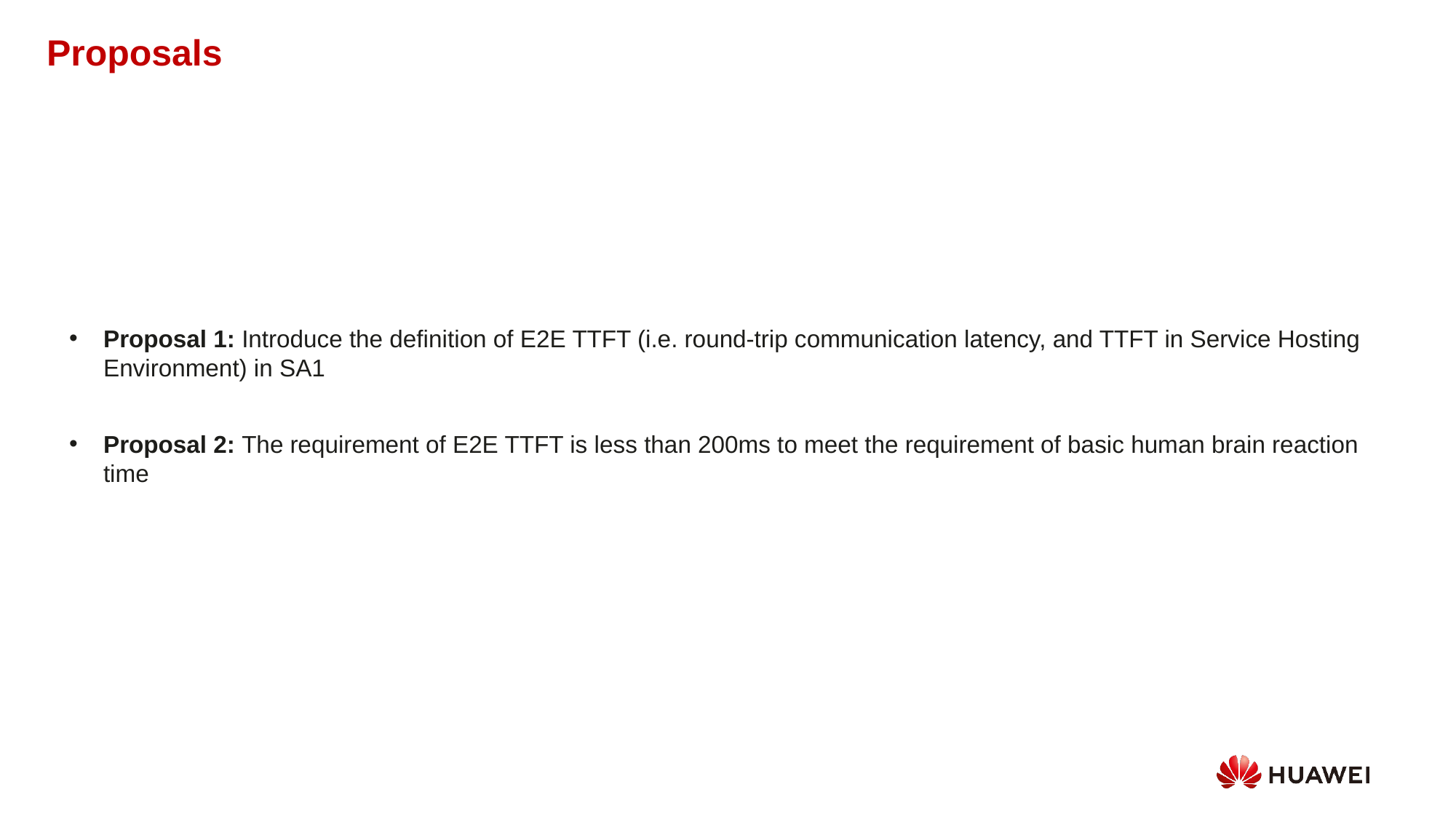

Proposals
Proposal 1: Introduce the definition of E2E TTFT (i.e. round-trip communication latency, and TTFT in Service Hosting Environment) in SA1

Proposal 2: The requirement of E2E TTFT is less than 200ms to meet the requirement of basic human brain reaction time